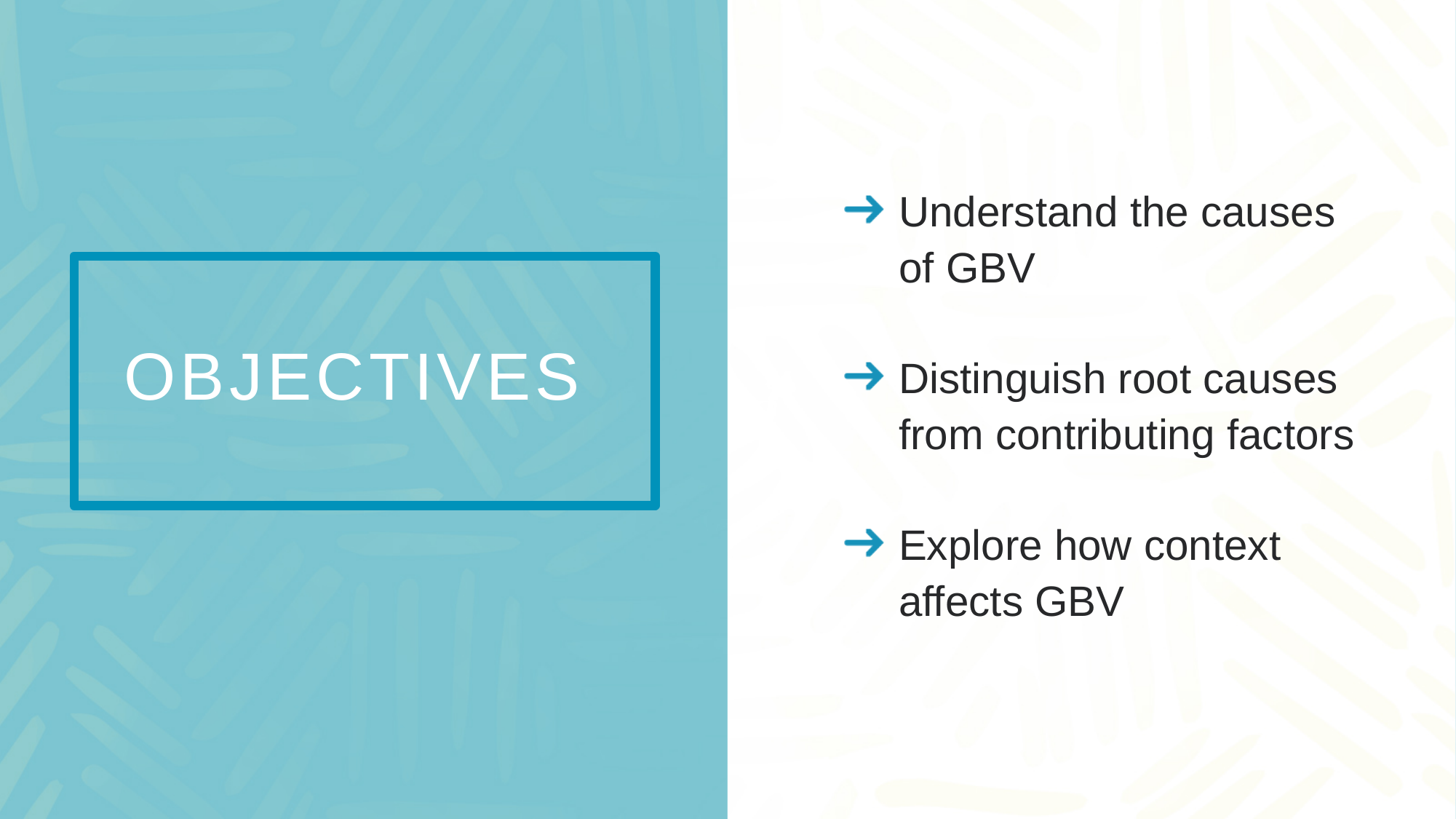

Understand the causes of GBV
Distinguish root causes from contributing factors
Explore how context affects GBV

# Objectives